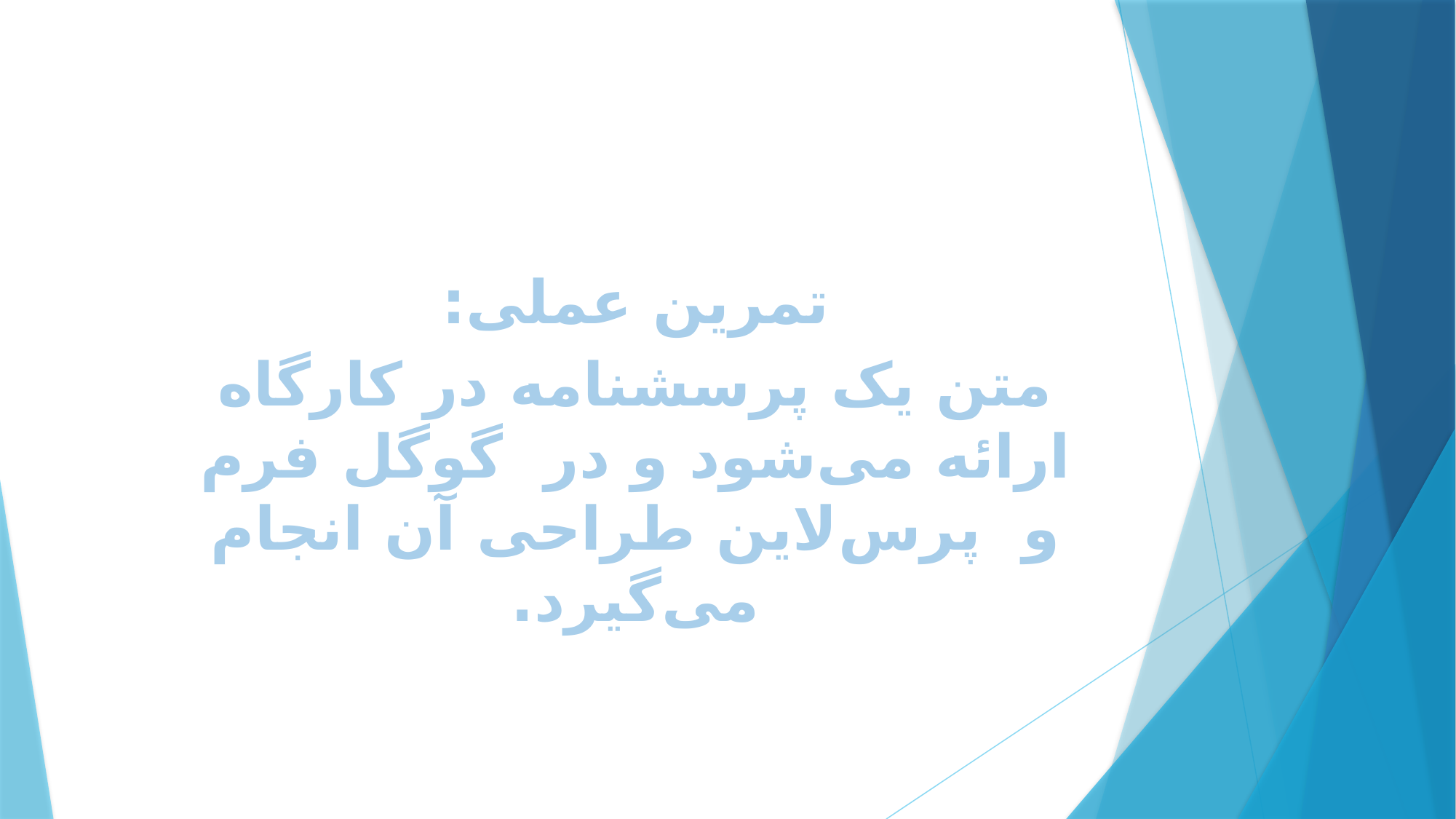

تمرین عملی:
متن یک پرسشنامه در کارگاه ارائه می‌شود و در  گوگل فرم و  پرس‌لاین طراحی آن انجام می‌گیرد.